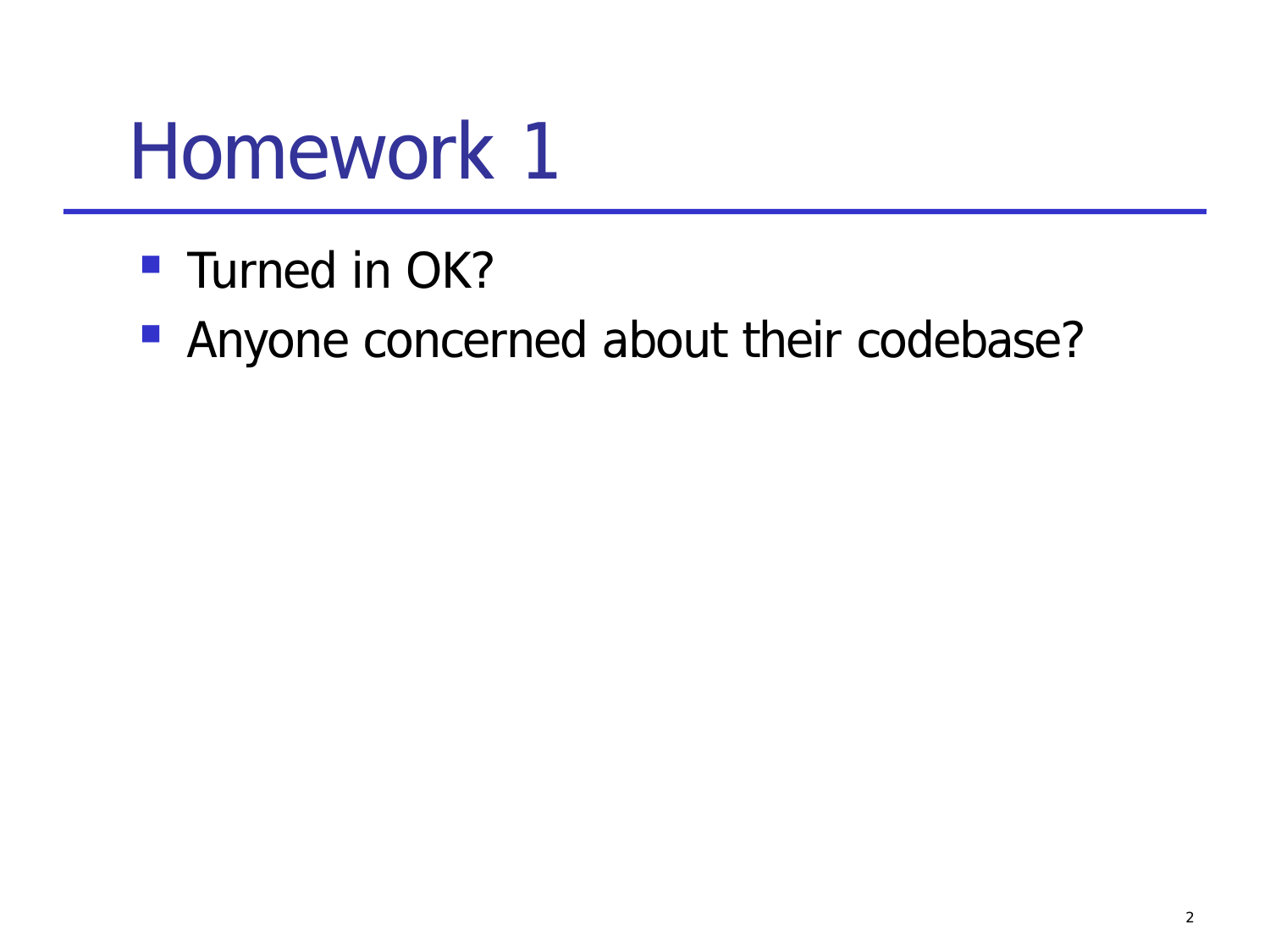

# Homework 1
Turned in OK?
Anyone concerned about their codebase?

2